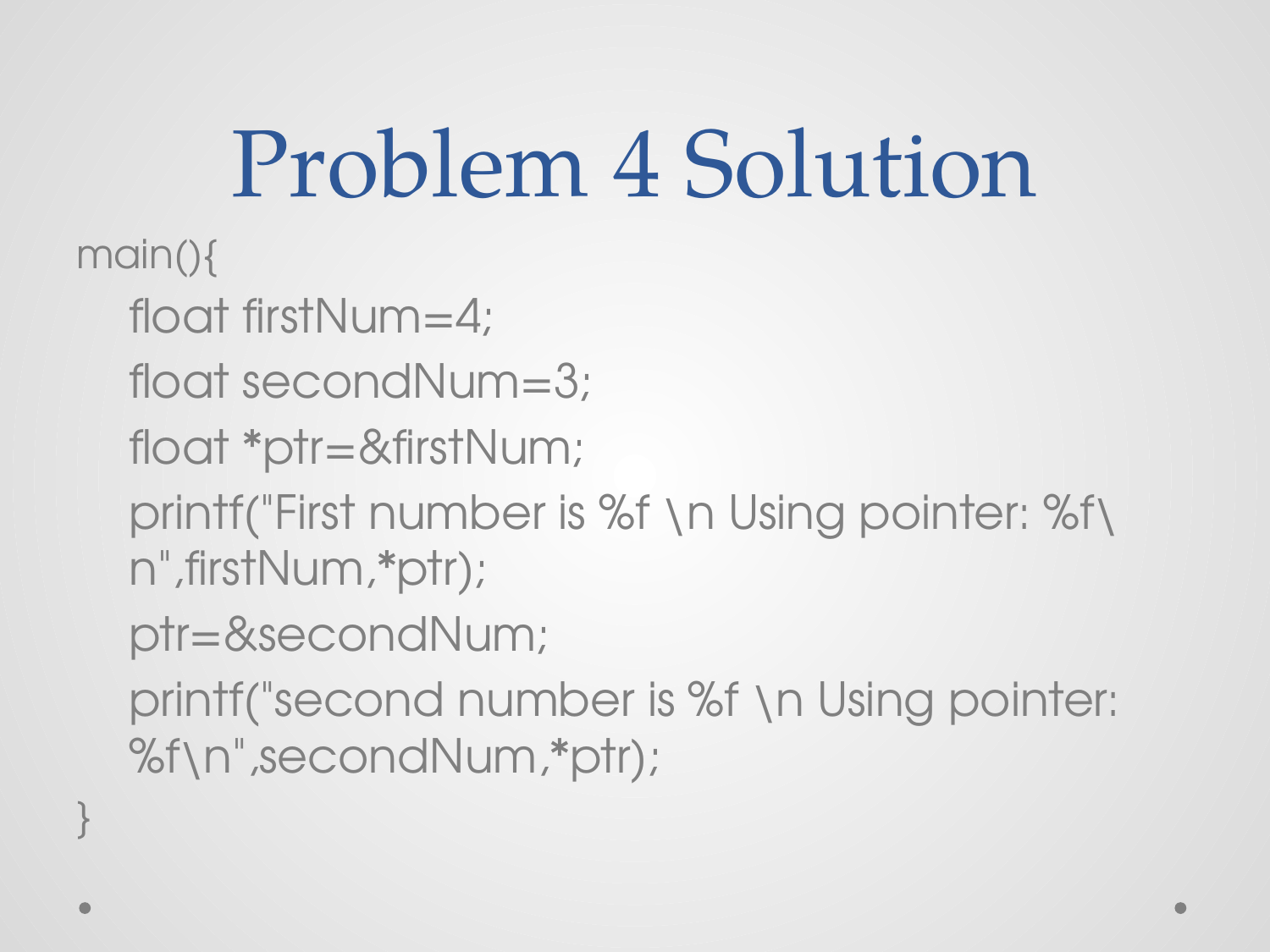

# Problem 4 Solution
main() {
float firstNum=4;
float secondNum=3;
float *ptr=&firstNum;
printf("First number is %f \n Using pointer: %f\n",firstNum,*ptr);
ptr=&secondNum;
printf("second number is %f \n Using pointer: %f\n",secondNum,*ptr);
}